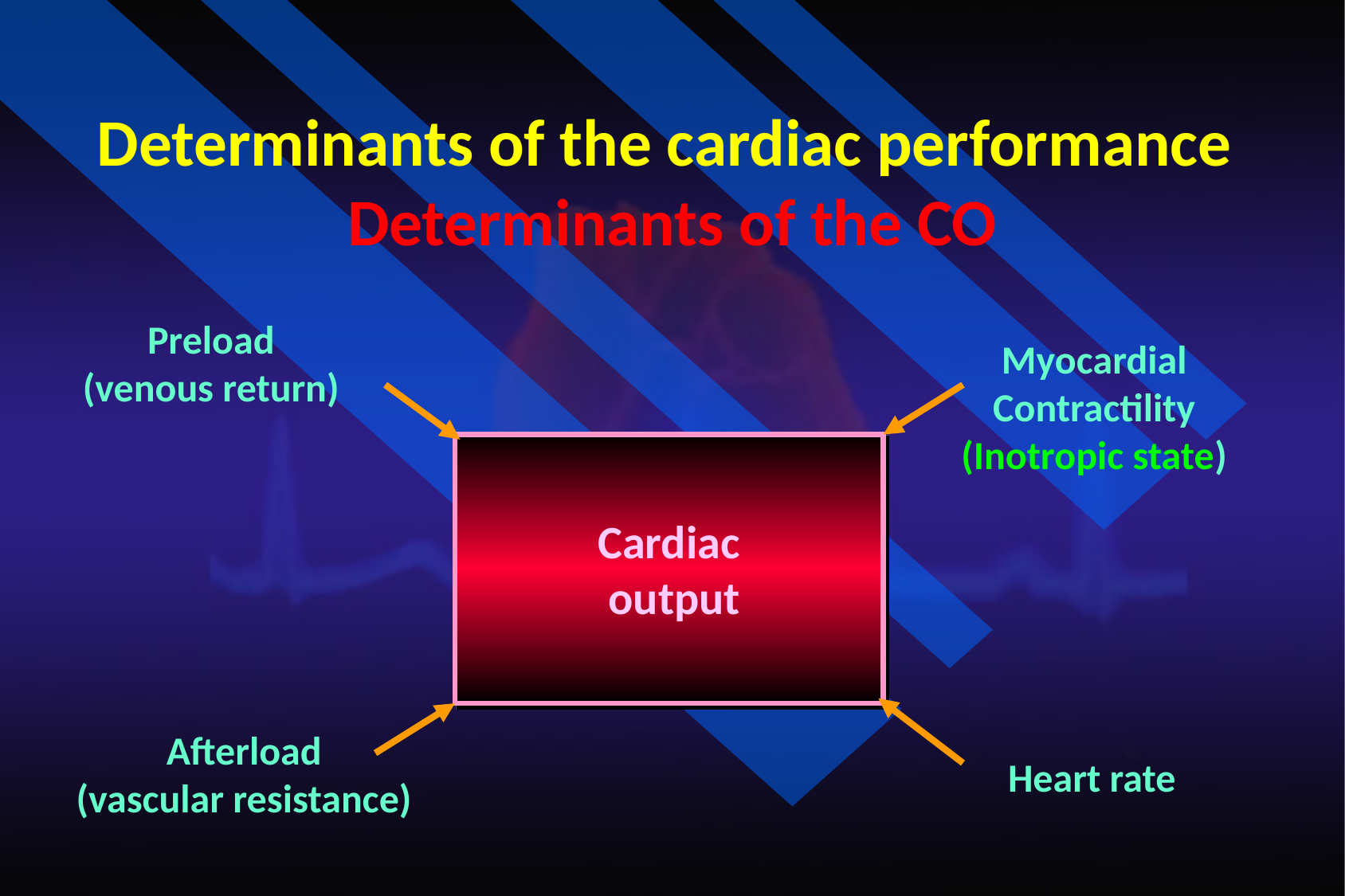

Determinants of the cardiac performance
Determinants of the CO
Preload
(venous return)
Myocardial
Contractility
(Inotropic state)

Cardiac
output

Afterload
(vascular resistance)
Heart rate